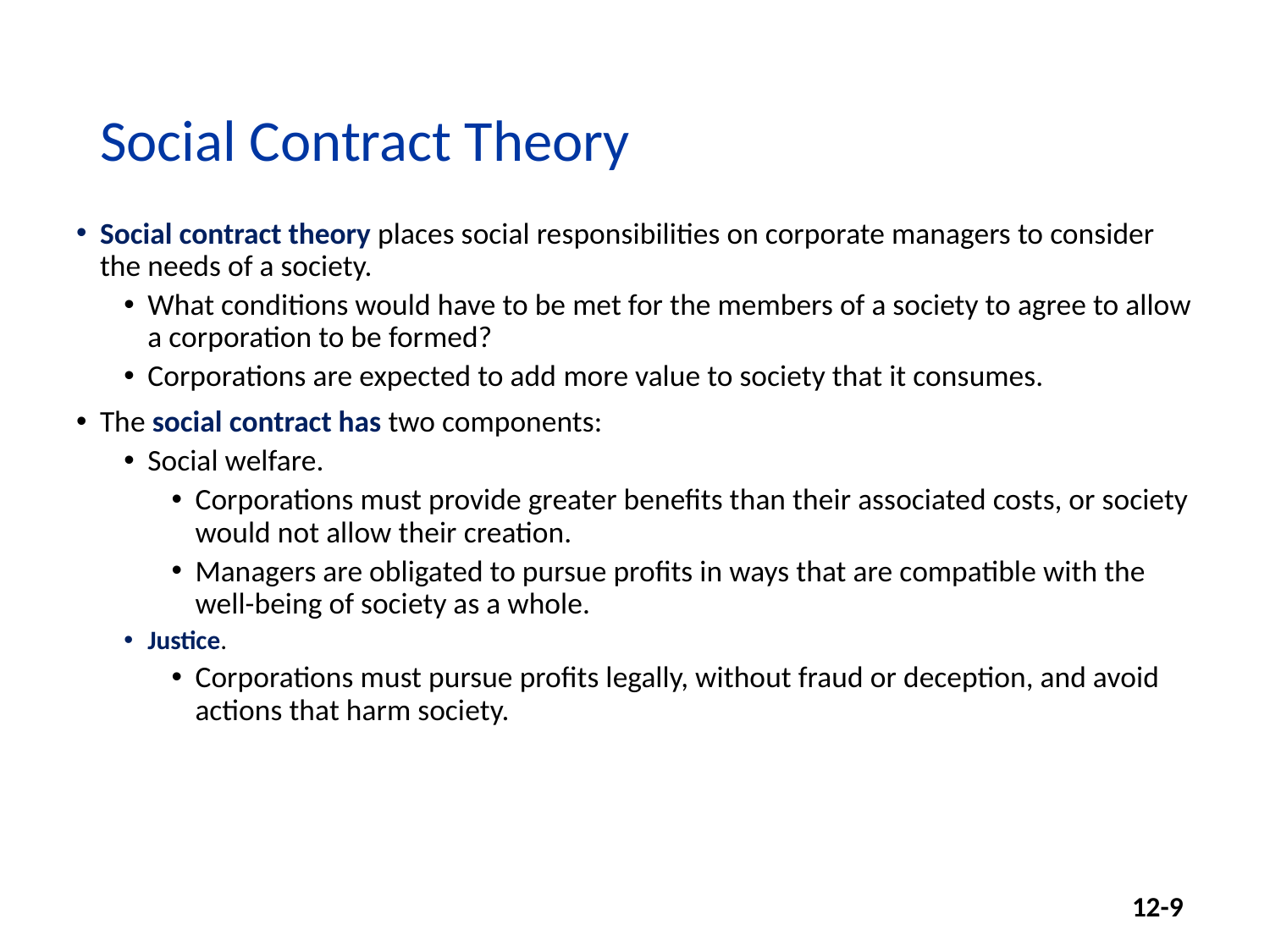

# Social Contract Theory
Social contract theory places social responsibilities on corporate managers to consider the needs of a society.
What conditions would have to be met for the members of a society to agree to allow a corporation to be formed?
Corporations are expected to add more value to society that it consumes.
The social contract has two components:
Social welfare.
Corporations must provide greater benefits than their associated costs, or society would not allow their creation.
Managers are obligated to pursue profits in ways that are compatible with the well-being of society as a whole.
Justice.
Corporations must pursue profits legally, without fraud or deception, and avoid actions that harm society.